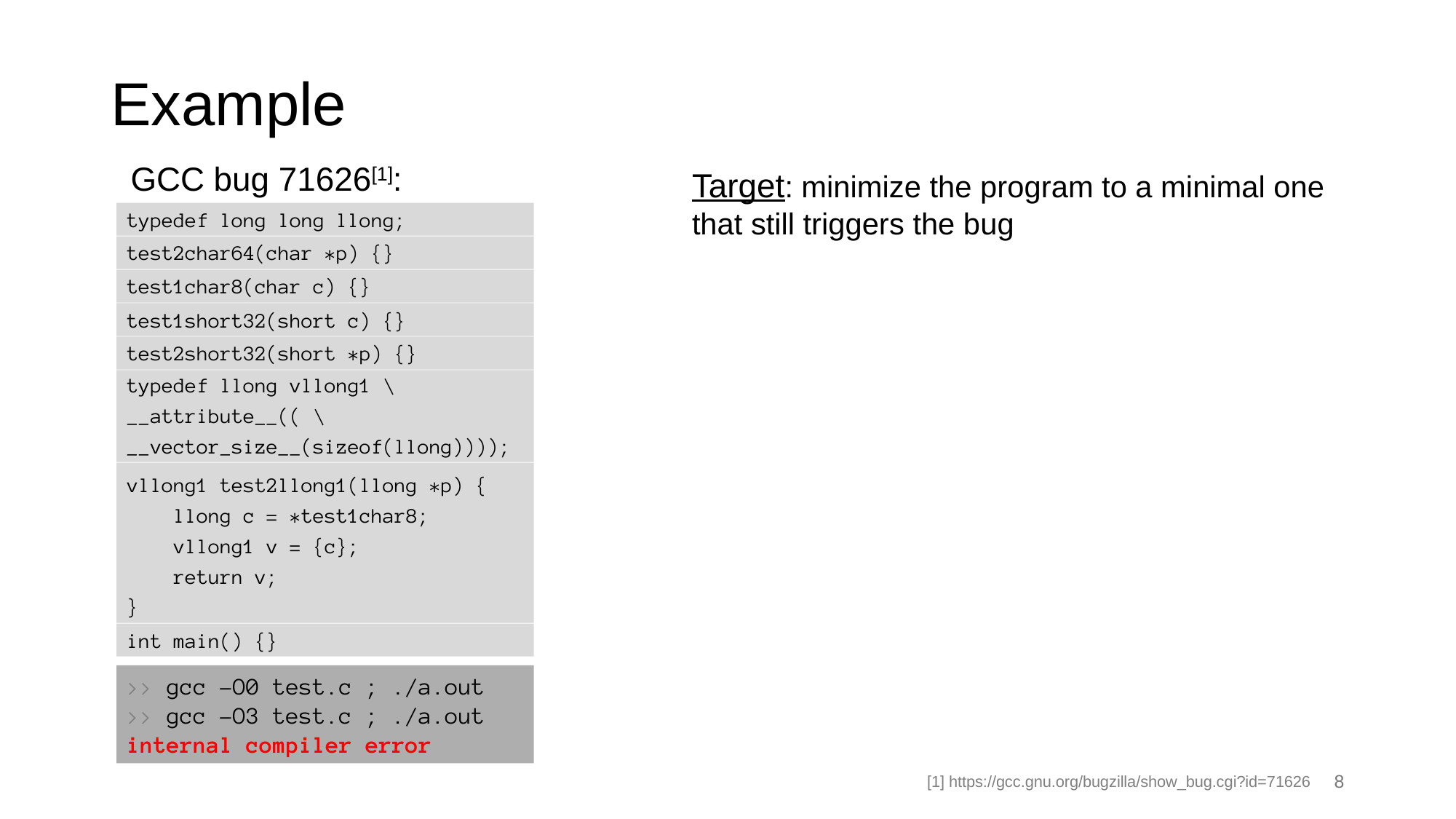

# Example
GCC bug 71626[1]:
Target: minimize the program to a minimal one that still triggers the bug

typedef long long llong;
test2char64(char *p) {}
test1char8(char c) {}
test1short32(short c) {}
test2short32(short *p) {}
typedef llong vllong1 \
__attribute__(( \
__vector_size__(sizeof(llong))));
vllong1 test2llong1(llong *p) {
    llong c = *test1char8;
    vllong1 v = {c};
    return v;
}
int main() {}
>> gcc -O0 test.c ; ./a.out
>> gcc -O3 test.c ; ./a.out
internal compiler error
8
[1] https://gcc.gnu.org/bugzilla/show_bug.cgi?id=71626